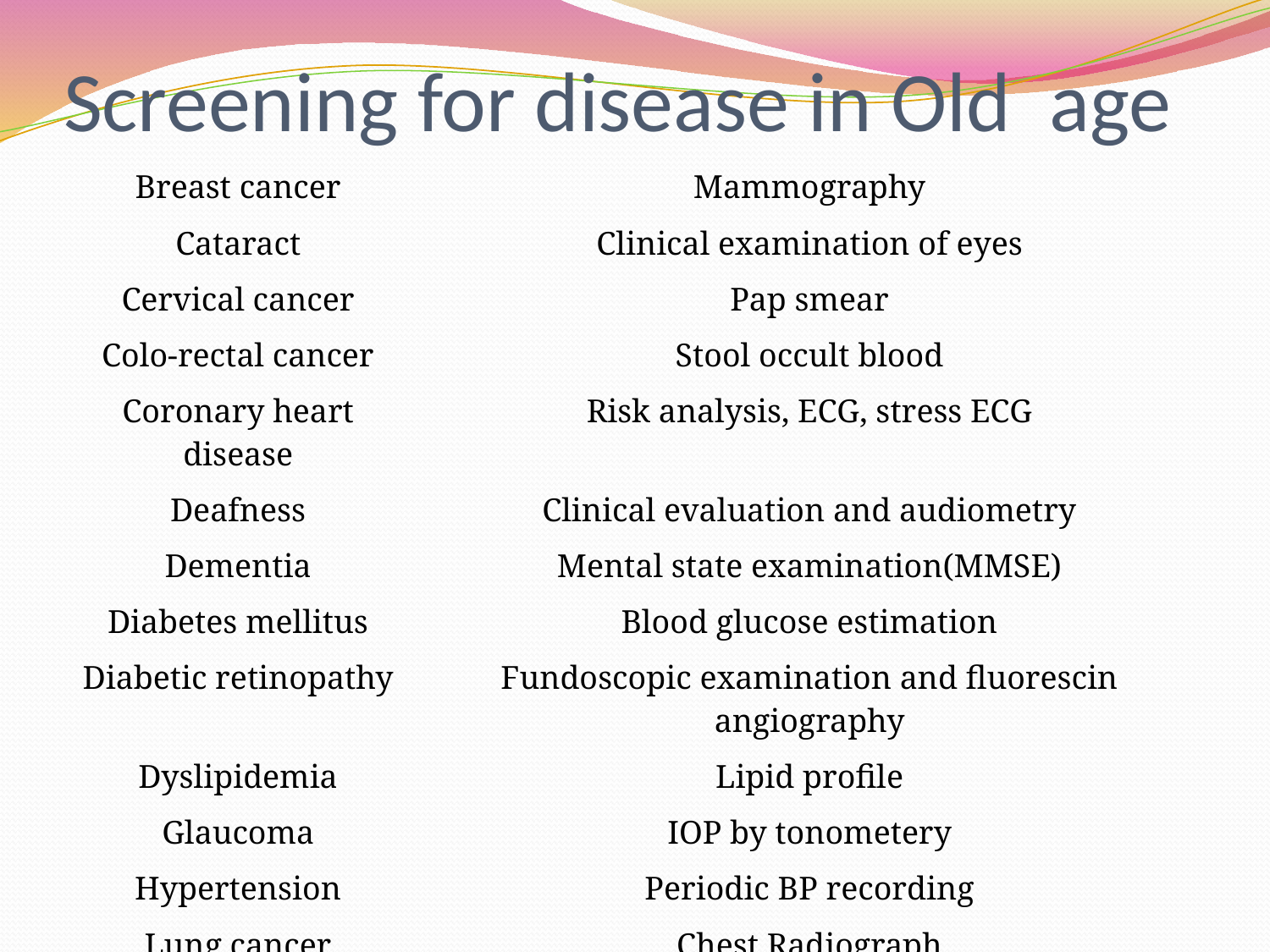

# Screening for disease in Old  age
| Breast cancer | Mammography |
| --- | --- |
| Cataract | Clinical examination of eyes |
| Cervical cancer | Pap smear |
| Colo-rectal cancer | Stool occult blood |
| Coronary heart disease | Risk analysis, ECG, stress ECG |
| Deafness | Clinical evaluation and audiometry |
| Dementia | Mental state examination(MMSE) |
| Diabetes mellitus | Blood glucose estimation |
| Diabetic retinopathy | Fundoscopic examination and fluorescin angiography |
| Dyslipidemia | Lipid profile |
| Glaucoma | IOP by tonometery |
| Hypertension | Periodic BP recording |
| Lung cancer | Chest Radiograph |
| Osteoporosis | Bone densitometer after risk assessment |
| Prostate cancer | Rectal examination, blood PSA level |